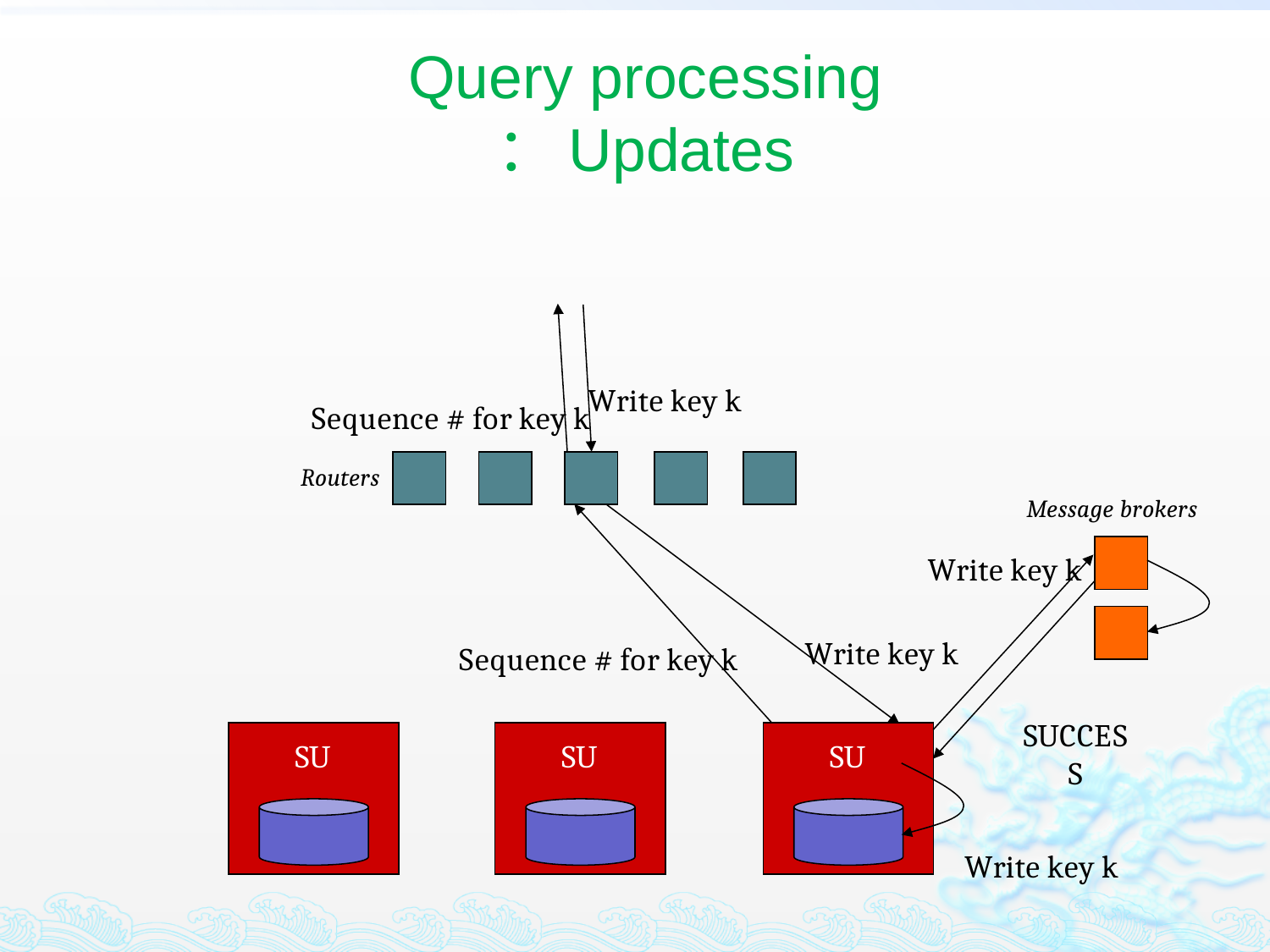

# Query processing ：Updates

Write key k
Sequence # for key k

Routers
Message brokers

Write key k

Write key k

Sequence # for key k
SUCCESS

SU

SU

SU

Write key k